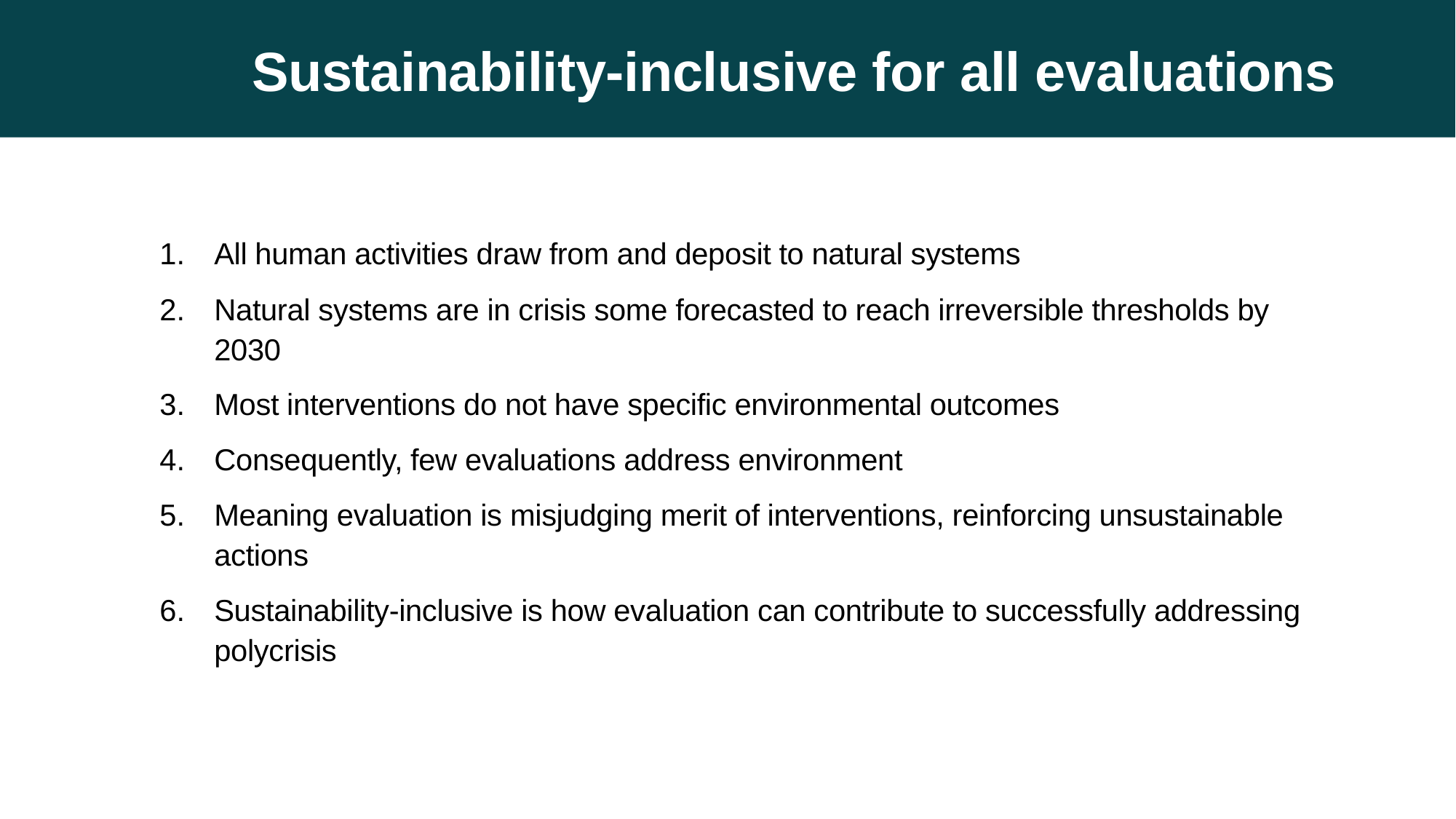

# Sustainability-inclusive for all evaluations
All human activities draw from and deposit to natural systems
Natural systems are in crisis some forecasted to reach irreversible thresholds by 2030
Most interventions do not have specific environmental outcomes
Consequently, few evaluations address environment
Meaning evaluation is misjudging merit of interventions, reinforcing unsustainable actions
Sustainability-inclusive is how evaluation can contribute to successfully addressing polycrisis